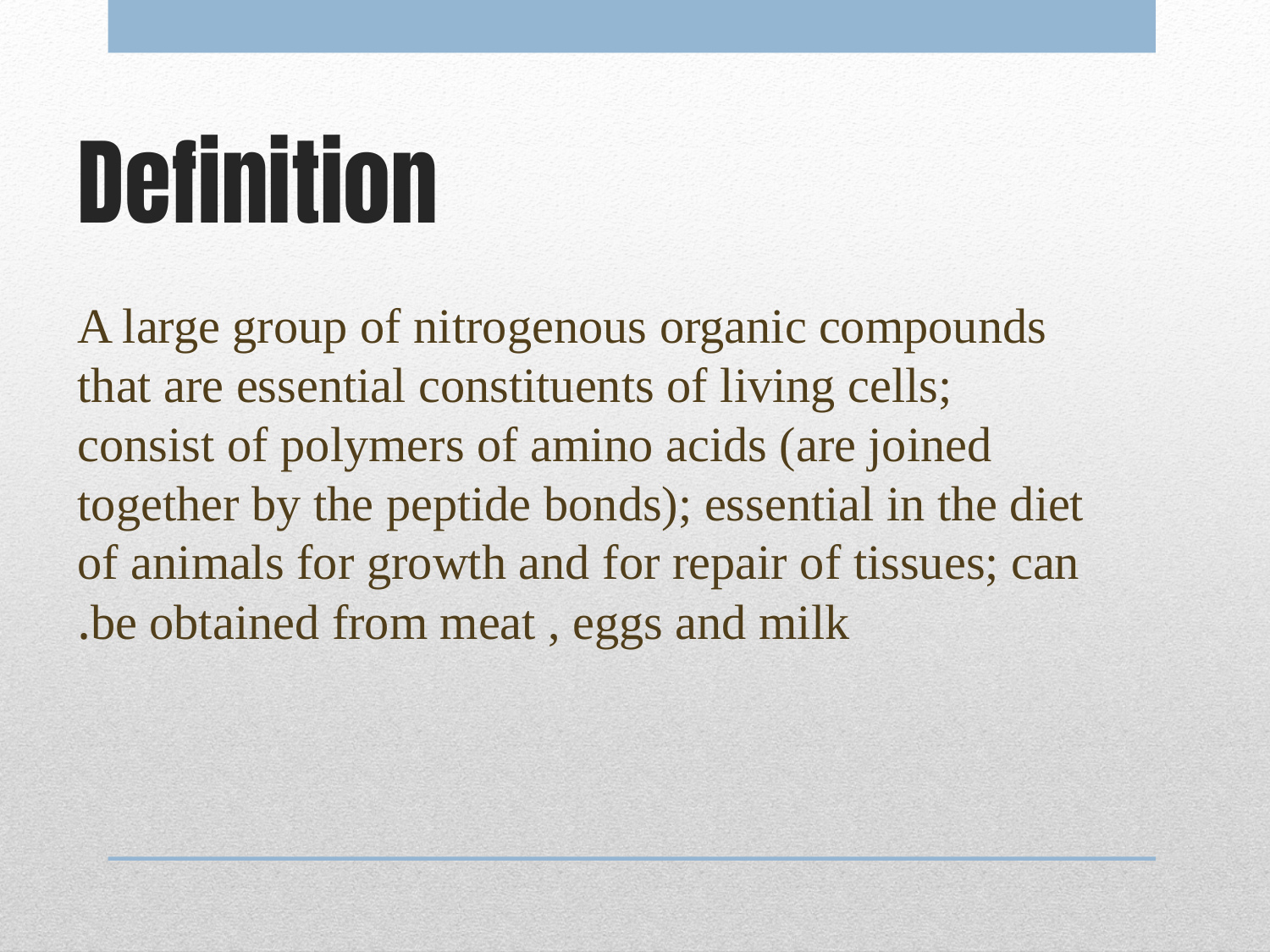

# Definition
A large group of nitrogenous organic compounds that are essential constituents of living cells; consist of polymers of amino acids (are joined together by the peptide bonds); essential in the diet of animals for growth and for repair of tissues; can be obtained from meat , eggs and milk.